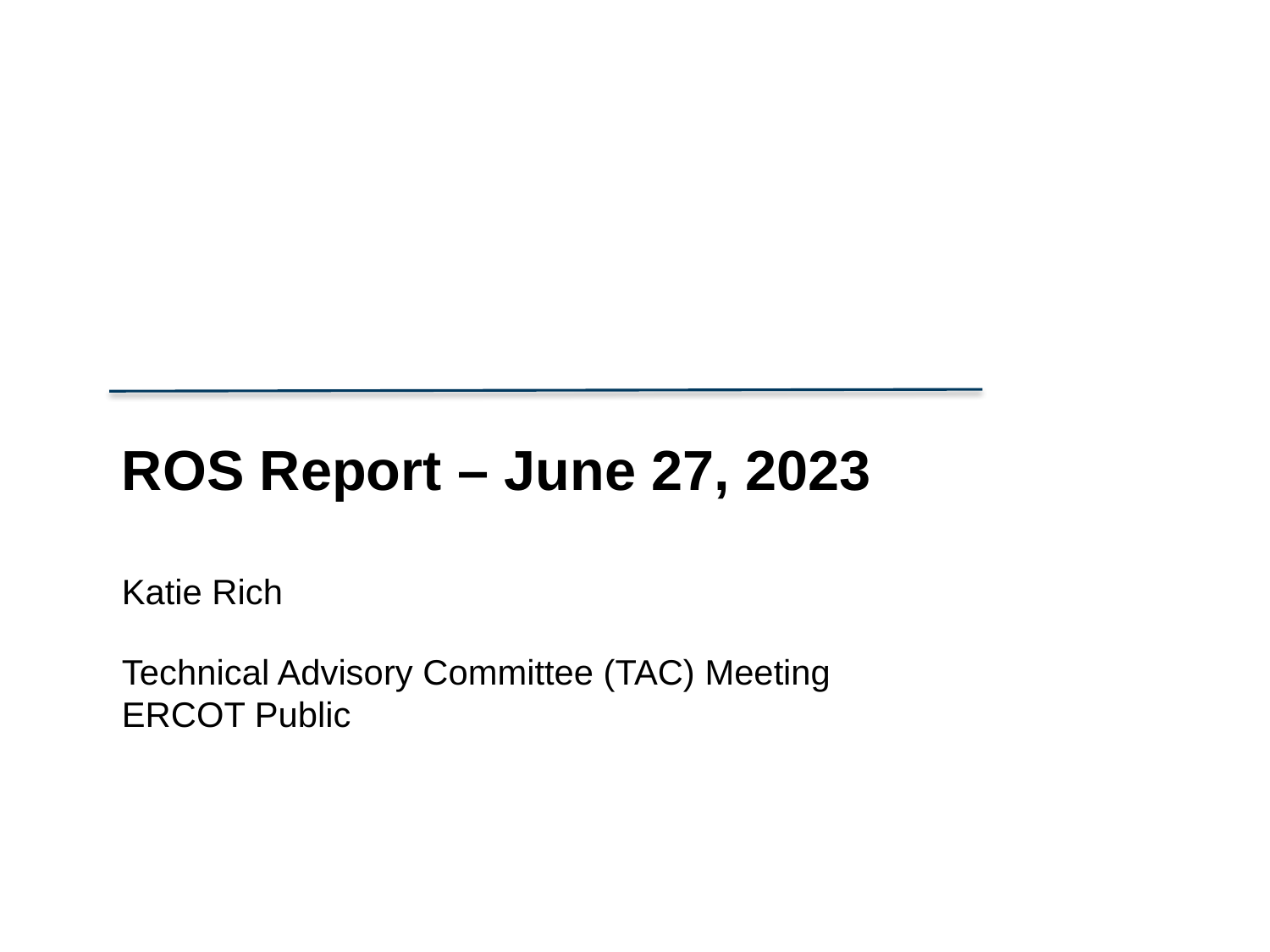

ROS Report – June 27, 2023

Katie Rich

Technical Advisory Committee (TAC) Meeting
ERCOT Public